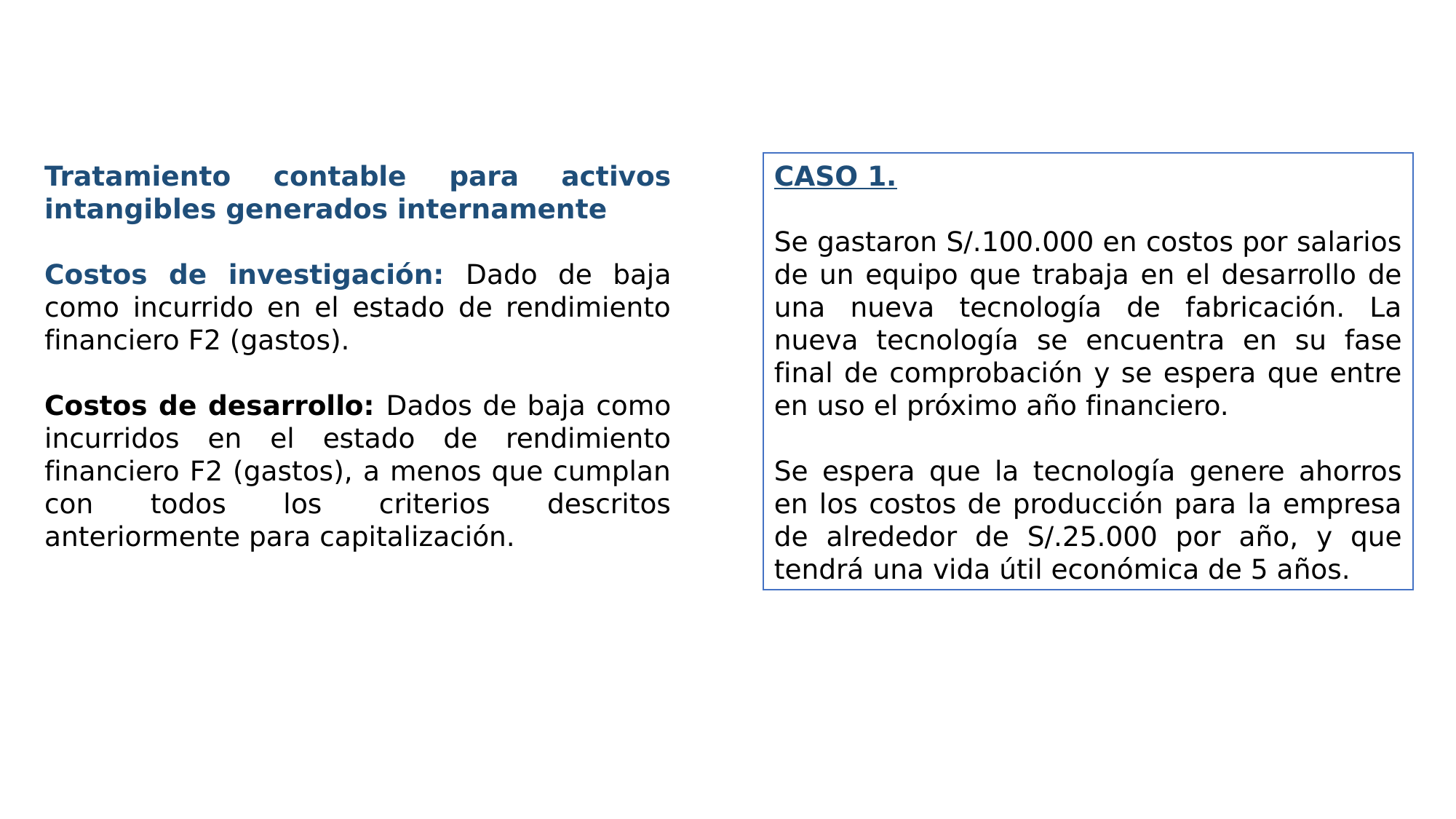

Tratamiento contable para activos intangibles generados internamente

Costos de investigación: Dado de baja como incurrido en el estado de rendimiento financiero F2 (gastos).

Costos de desarrollo: Dados de baja como incurridos en el estado de rendimiento financiero F2 (gastos), a menos que cumplan con todos los criterios descritos anteriormente para capitalización.
CASO 1.

Se gastaron S/.100.000 en costos por salarios de un equipo que trabaja en el desarrollo de una nueva tecnología de fabricación. La nueva tecnología se encuentra en su fase final de comprobación y se espera que entre en uso el próximo año financiero.

Se espera que la tecnología genere ahorros en los costos de producción para la empresa de alrededor de S/.25.000 por año, y que tendrá una vida útil económica de 5 años.